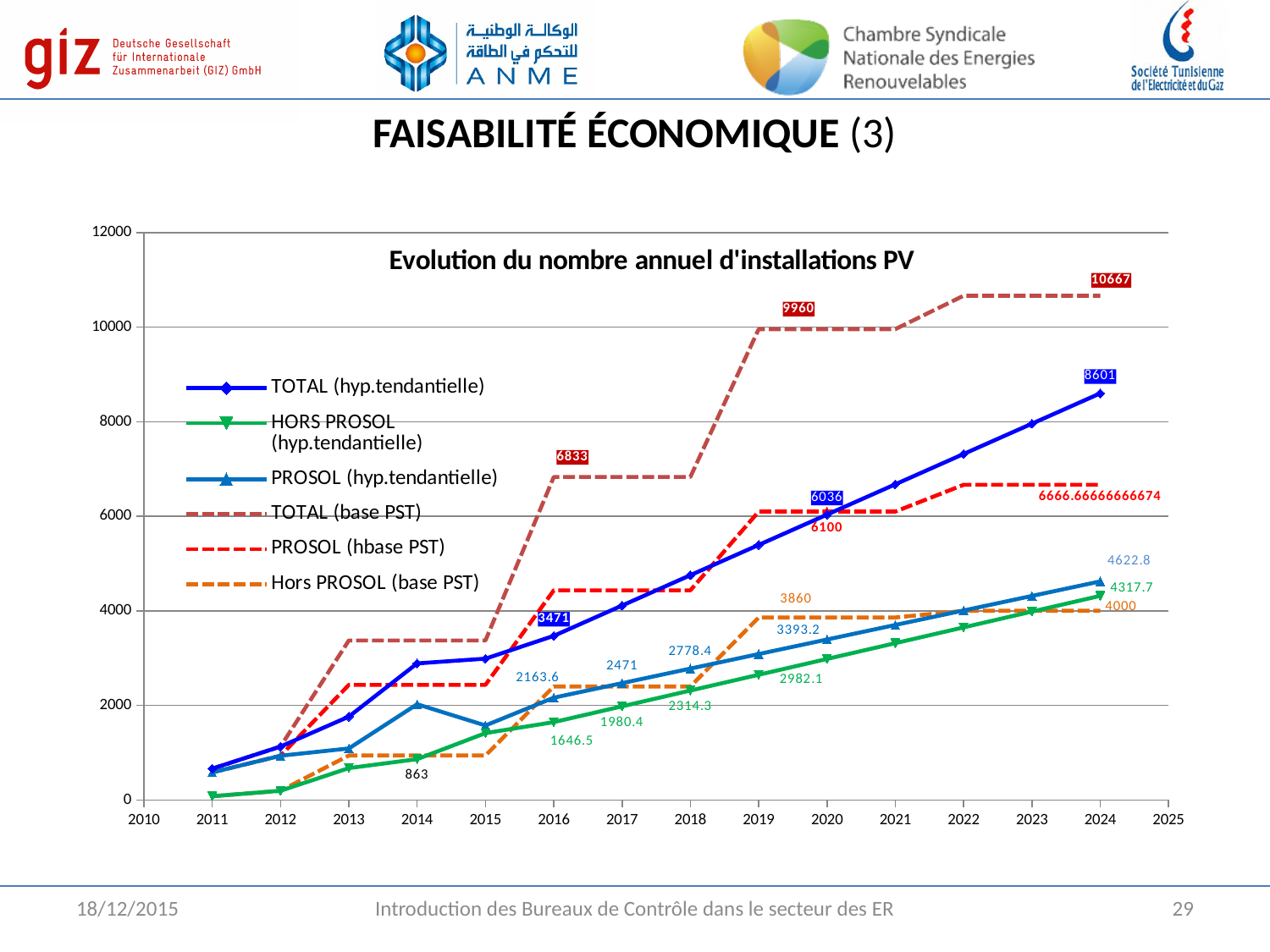

# FAISABILITÉ ÉCONOMIQUE (3)

### Chart: Evolution du nombre annuel d'installations PV

| Category | TOTAL (hyp.tendantielle) | HORS PROSOL (hyp.tendantielle) | PROSOL (hyp.tendantielle) |  |  |  |
|---|---|---|---|---|---|---|
18/12/2015
Introduction des Bureaux de Contrôle dans le secteur des ER
29